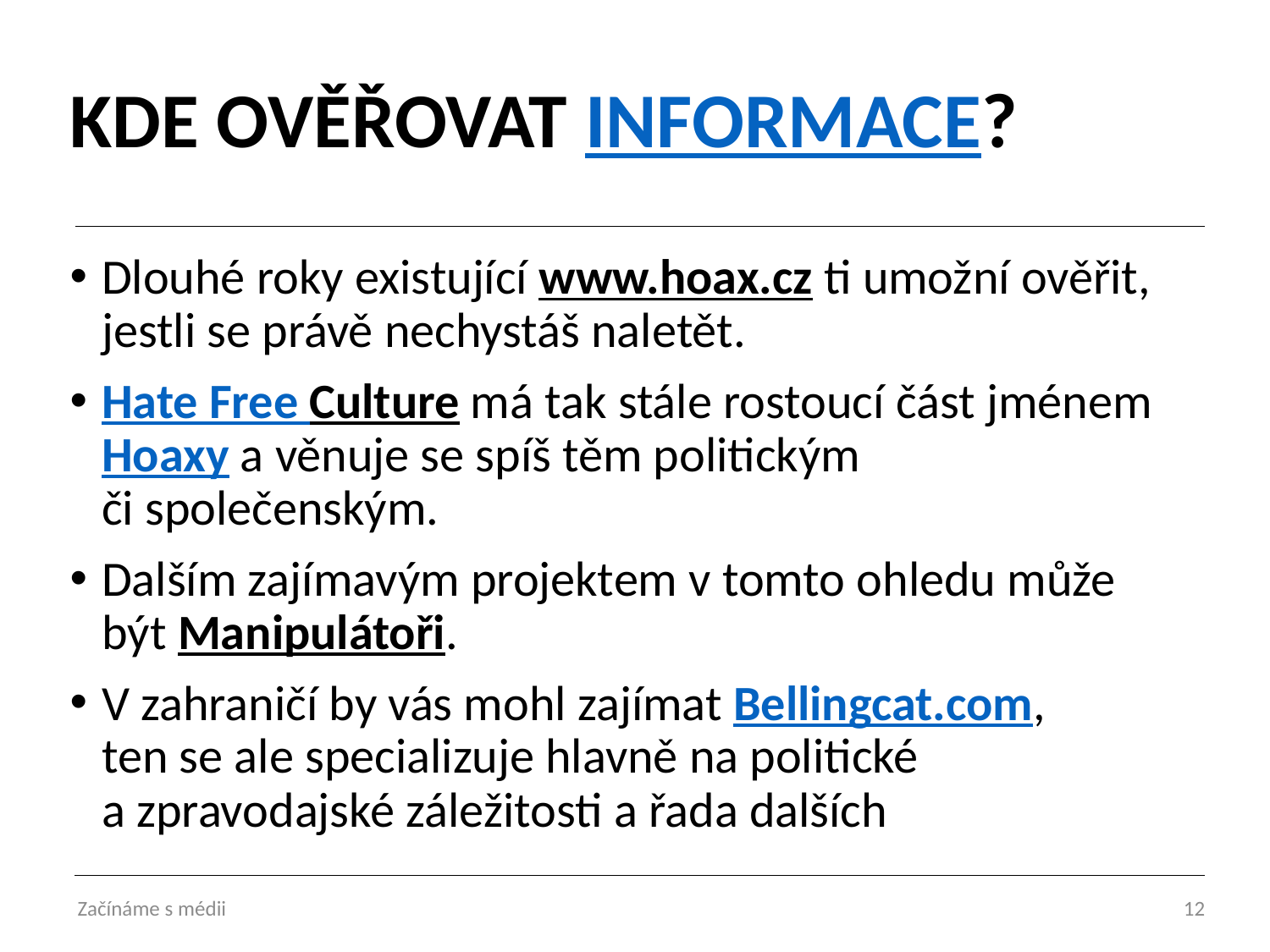

# KDE OVĚŘOVAT INFORMACE?
Dlouhé roky existující www.hoax.cz ti umožní ověřit, jestli se právě nechystáš naletět.
Hate Free Culture má tak stále rostoucí část jménem Hoaxy a věnuje se spíš těm politickým
či společenským.
Dalším zajímavým projektem v tomto ohledu může být Manipulátoři.
V zahraničí by vás mohl zajímat Bellingcat.com,
ten se ale specializuje hlavně na politické
a zpravodajské záležitosti a řada dalších.

Začínáme s médii
12